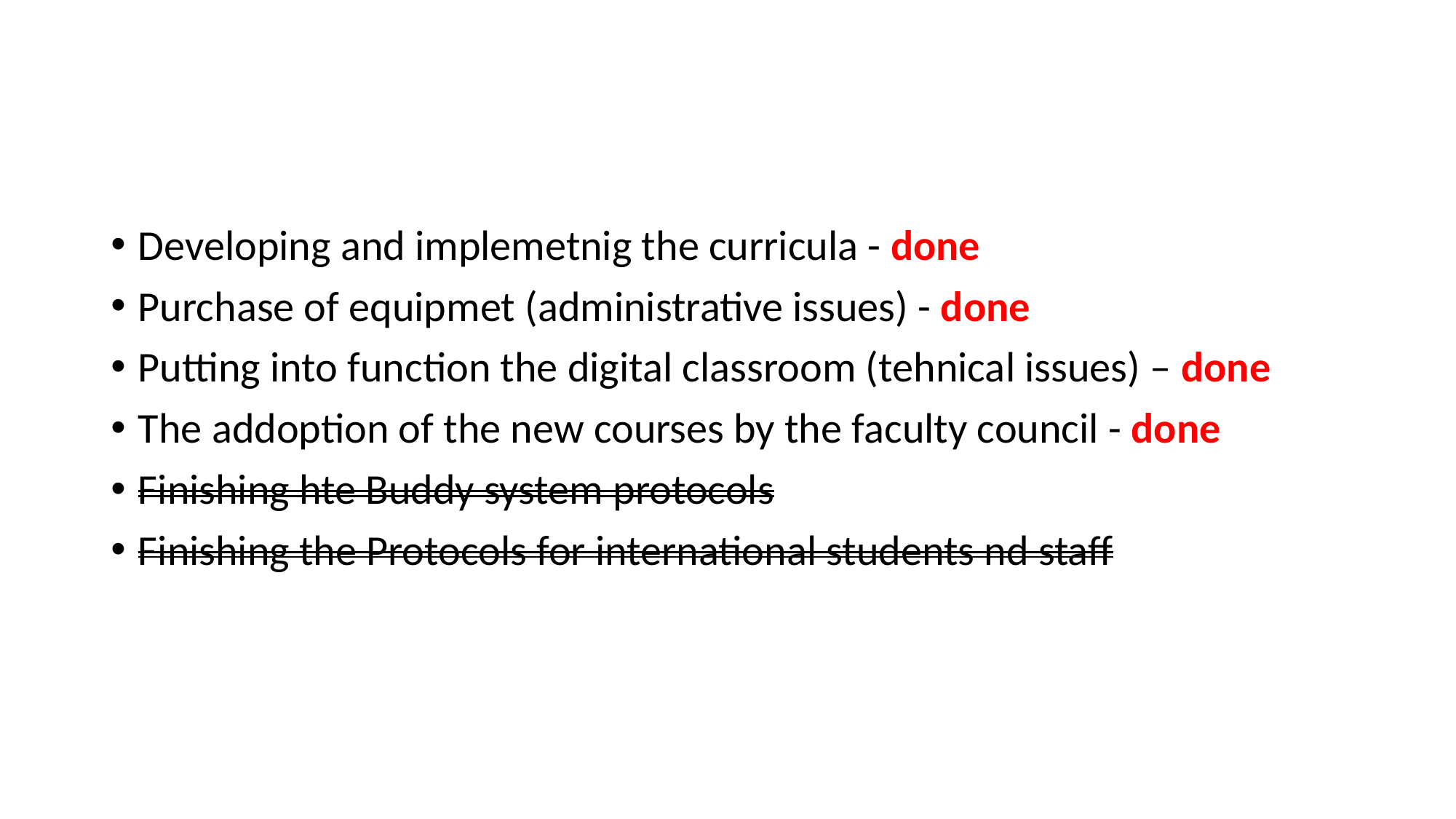

#
Developing and implemetnig the curricula - done
Purchase of equipmet (administrative issues) - done
Putting into function the digital classroom (tehnical issues) – done
The addoption of the new courses by the faculty council - done
Finishing hte Buddy system protocols
Finishing the Protocols for international students nd staff